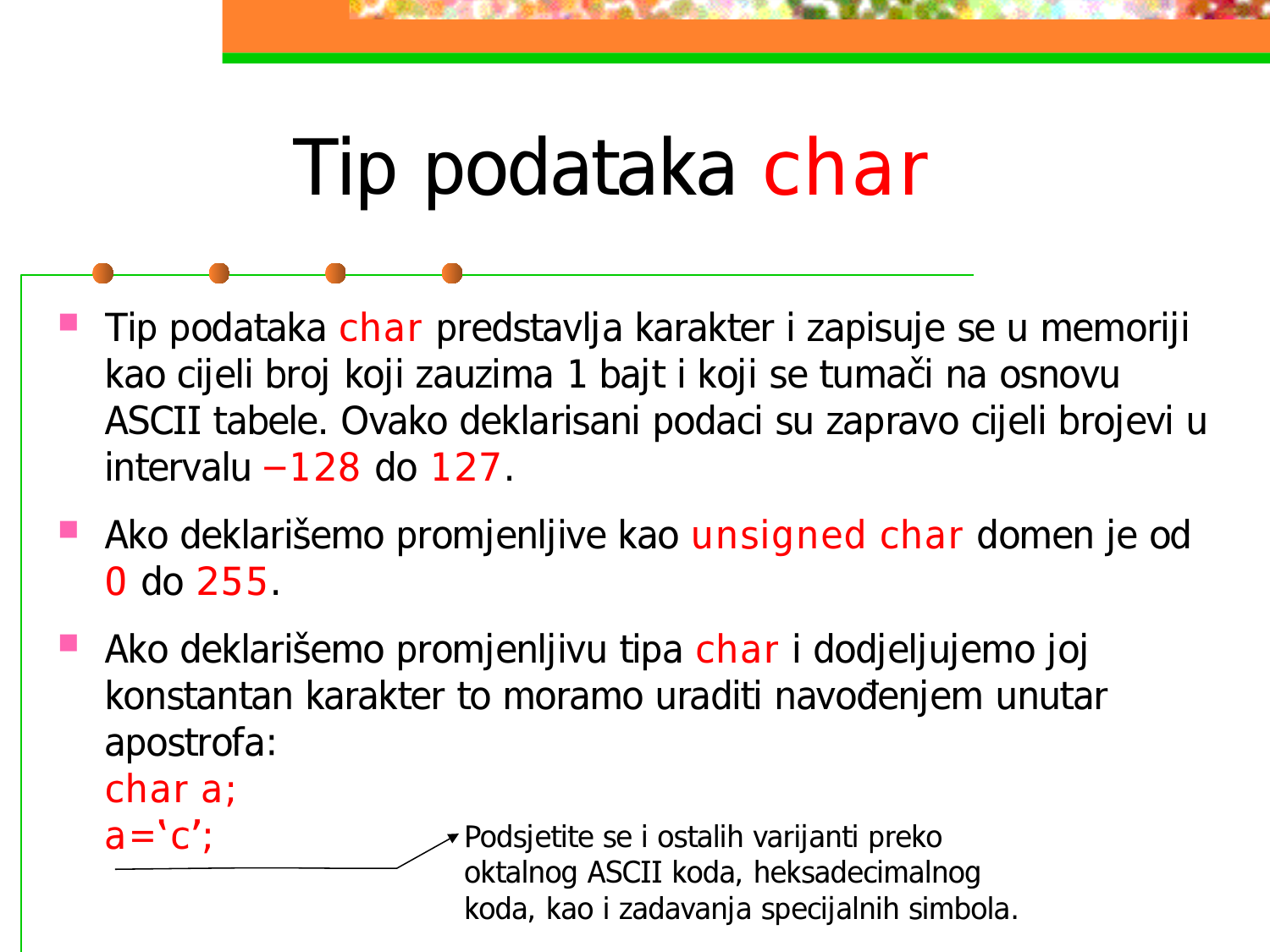

# Tip podataka char
Tip podataka char predstavlja karakter i zapisuje se u memoriji kao cijeli broj koji zauzima 1 bajt i koji se tumači na osnovu ASCII tabele. Ovako deklarisani podaci su zapravo cijeli brojevi u intervalu –128 do 127.
Ako deklarišemo promjenljive kao unsigned char domen je od 0 do 255.
Ako deklarišemo promjenljivu tipa char i dodjeljujemo joj konstantan karakter to moramo uraditi navođenjem unutar apostrofa:
char a;
a=‘c’;
Podsjetite se i ostalih varijanti preko oktalnog ASCII koda, heksadecimalnog koda, kao i zadavanja specijalnih simbola.